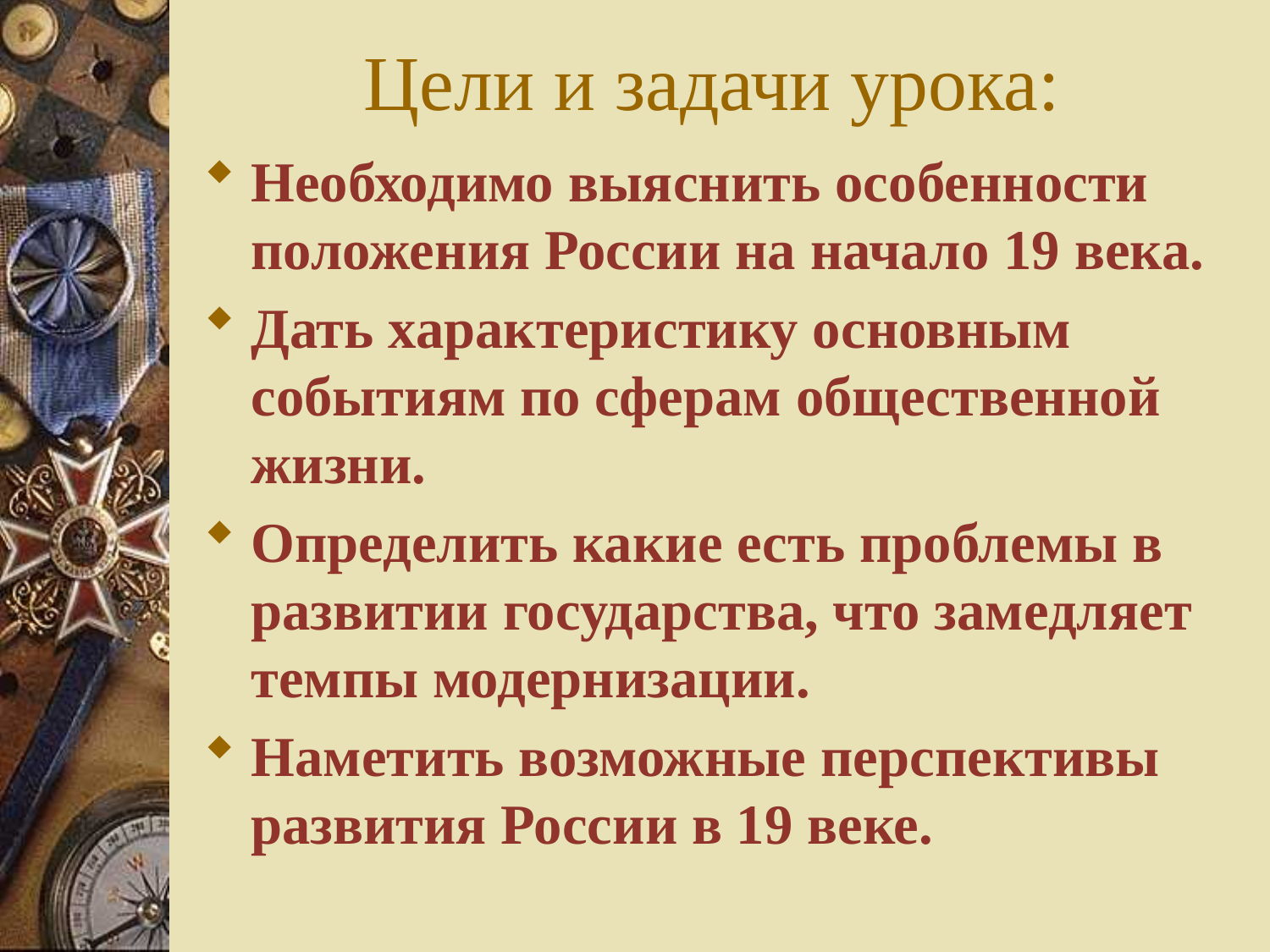

# Цели и задачи урока:
Необходимо выяснить особенности положения России на начало 19 века.
Дать характеристику основным событиям по сферам общественной жизни.
Определить какие есть проблемы в развитии государства, что замедляет темпы модернизации.
Наметить возможные перспективы развития России в 19 веке.